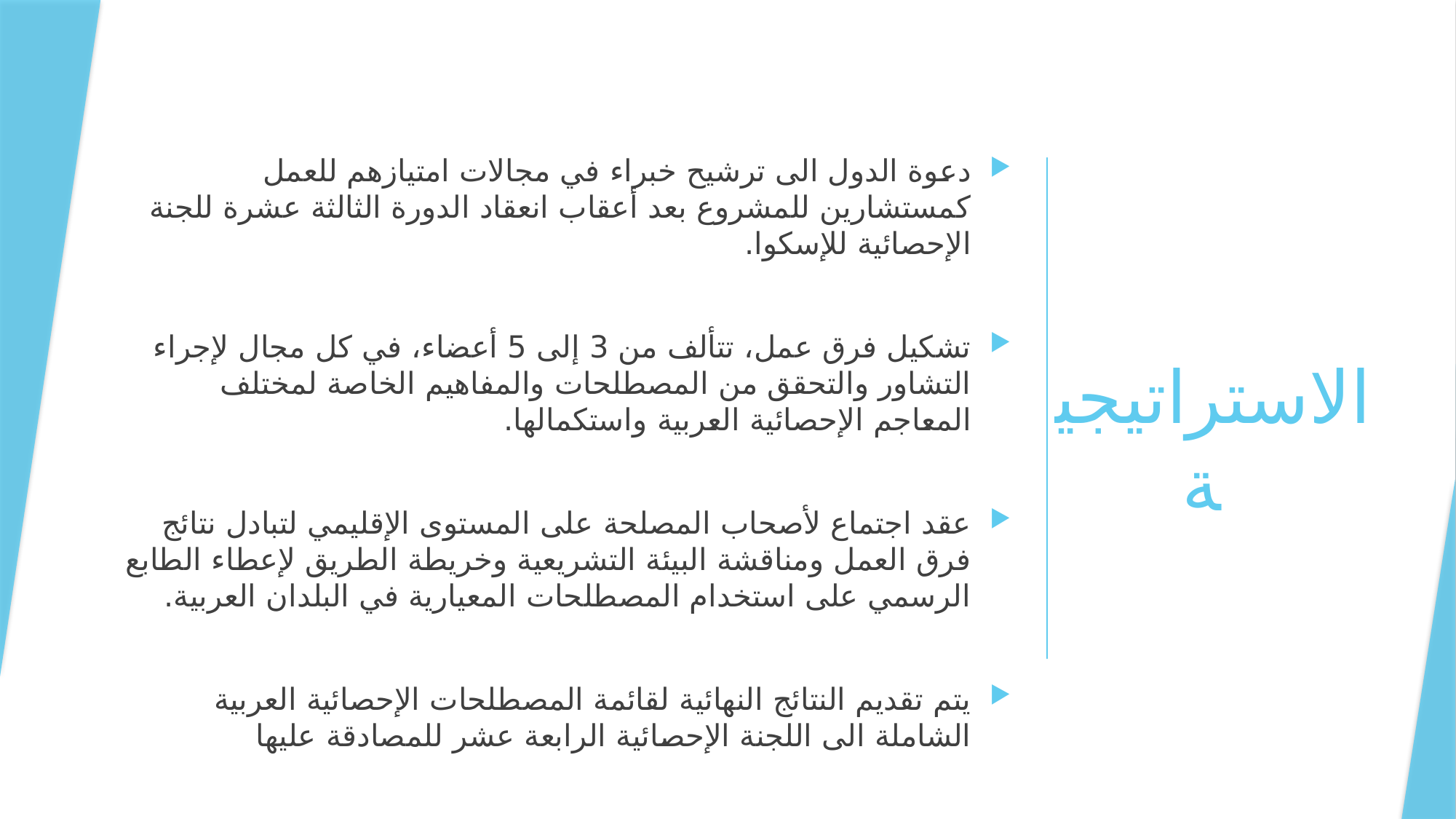

دعوة الدول الى ترشيح خبراء في مجالات امتيازهم للعمل كمستشارين للمشروع بعد أعقاب انعقاد الدورة الثالثة عشرة للجنة الإحصائية للإسكوا.

تشكيل فرق عمل، تتألف من 3 إلى 5 أعضاء، في كل مجال لإجراء التشاور والتحقق من المصطلحات والمفاهيم الخاصة لمختلف المعاجم الإحصائية العربية واستكمالها.

عقد اجتماع لأصحاب المصلحة على المستوى الإقليمي لتبادل نتائج فرق العمل ومناقشة البيئة التشريعية وخريطة الطريق لإعطاء الطابع الرسمي على استخدام المصطلحات المعيارية في البلدان العربية.

يتم تقديم النتائج النهائية لقائمة المصطلحات الإحصائية العربية الشاملة الى اللجنة الإحصائية الرابعة عشر للمصادقة عليها

الاستراتيجية